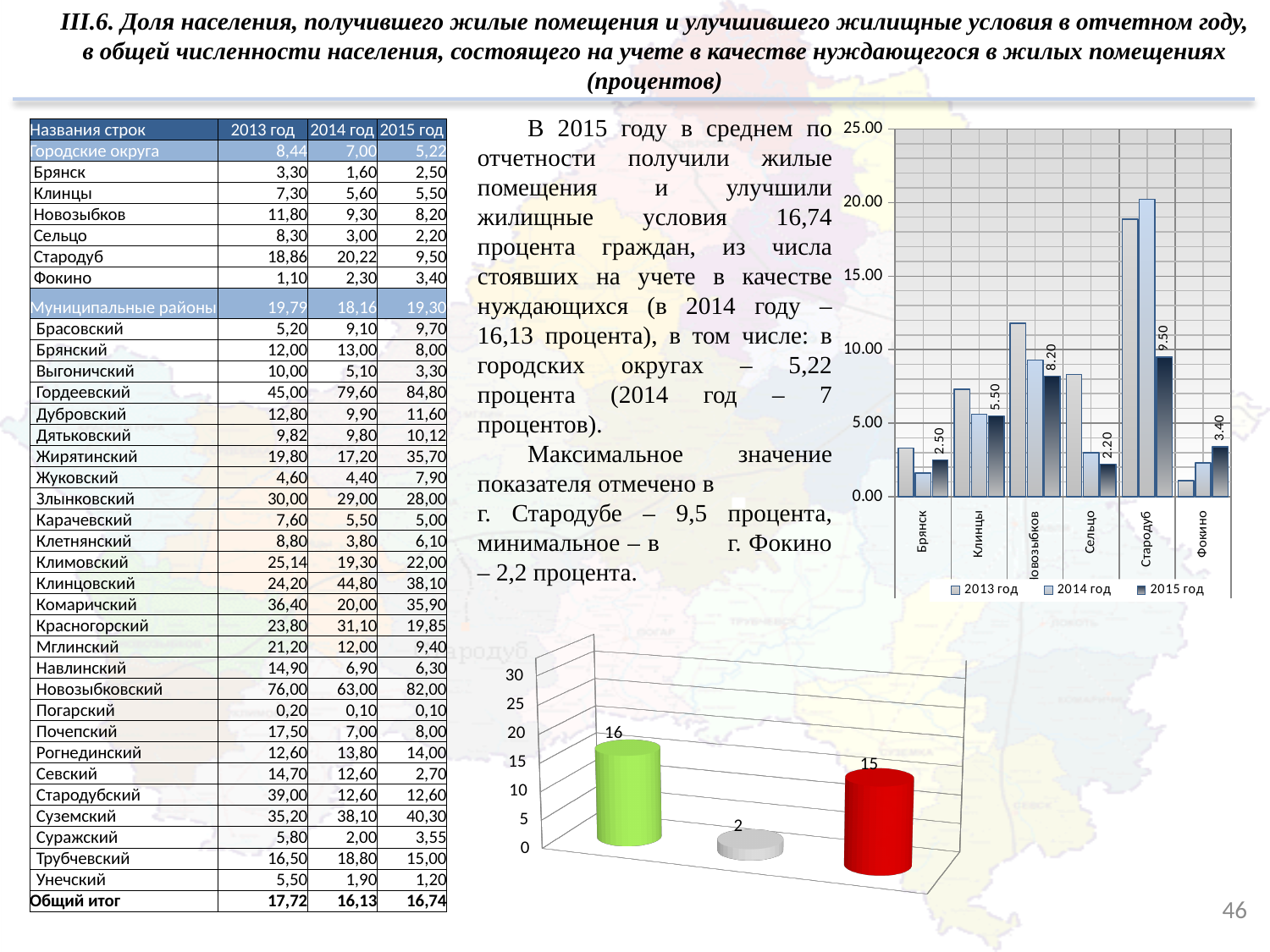

III.6. Доля населения, получившего жилые помещения и улучшившего жилищные условия в отчетном году, в общей численности населения, состоящего на учете в качестве нуждающегося в жилых помещениях (процентов)
В 2015 году в среднем по отчетности получили жилые помещения и улучшили жилищные условия 16,74 процента граждан, из числа стоявших на учете в качестве нуждающихся (в 2014 году – 16,13 процента), в том числе: в городских округах – 5,22 процента (2014 год – 7 процентов).
Максимальное значение показателя отмечено в                   г. Стародубе – 9,5 процента, минимальное – в         г. Фокино – 2,2 процента.

### Chart

| Category | 2013 год | 2014 год | 2015 год |
|---|---|---|---|
|  Брянск | 3.3 | 1.6 | 2.5 |
|  Клинцы | 7.3 | 5.6 | 5.5 |
|  Новозыбков | 11.8 | 9.3 | 8.200000000000001 |
|  Сельцо | 8.3 | 3.0 | 2.2 |
|  Стародуб | 18.86 | 20.22 | 9.5 |
|  Фокино | 1.1 | 2.3 | 3.4 |
| Названия строк | 2013 год | 2014 год | 2015 год |
| --- | --- | --- | --- |
| Городские округа | 8,44 | 7,00 | 5,22 |
| Брянск | 3,30 | 1,60 | 2,50 |
| Клинцы | 7,30 | 5,60 | 5,50 |
| Новозыбков | 11,80 | 9,30 | 8,20 |
| Сельцо | 8,30 | 3,00 | 2,20 |
| Стародуб | 18,86 | 20,22 | 9,50 |
| Фокино | 1,10 | 2,30 | 3,40 |
| Муниципальные районы | 19,79 | 18,16 | 19,30 |
| Брасовский | 5,20 | 9,10 | 9,70 |
| Брянский | 12,00 | 13,00 | 8,00 |
| Выгоничский | 10,00 | 5,10 | 3,30 |
| Гордеевский | 45,00 | 79,60 | 84,80 |
| Дубровский | 12,80 | 9,90 | 11,60 |
| Дятьковский | 9,82 | 9,80 | 10,12 |
| Жирятинский | 19,80 | 17,20 | 35,70 |
| Жуковский | 4,60 | 4,40 | 7,90 |
| Злынковский | 30,00 | 29,00 | 28,00 |
| Карачевский | 7,60 | 5,50 | 5,00 |
| Клетнянский | 8,80 | 3,80 | 6,10 |
| Климовский | 25,14 | 19,30 | 22,00 |
| Клинцовский | 24,20 | 44,80 | 38,10 |
| Комаричский | 36,40 | 20,00 | 35,90 |
| Красногорский | 23,80 | 31,10 | 19,85 |
| Мглинский | 21,20 | 12,00 | 9,40 |
| Навлинский | 14,90 | 6,90 | 6,30 |
| Новозыбковский | 76,00 | 63,00 | 82,00 |
| Погарский | 0,20 | 0,10 | 0,10 |
| Почепский | 17,50 | 7,00 | 8,00 |
| Рогнединский | 12,60 | 13,80 | 14,00 |
| Севский | 14,70 | 12,60 | 2,70 |
| Стародубский | 39,00 | 12,60 | 12,60 |
| Суземский | 35,20 | 38,10 | 40,30 |
| Суражский | 5,80 | 2,00 | 3,55 |
| Трубчевский | 16,50 | 18,80 | 15,00 |
| Унечский | 5,50 | 1,90 | 1,20 |
| Общий итог | 17,72 | 16,13 | 16,74 |

[unsupported chart]

46